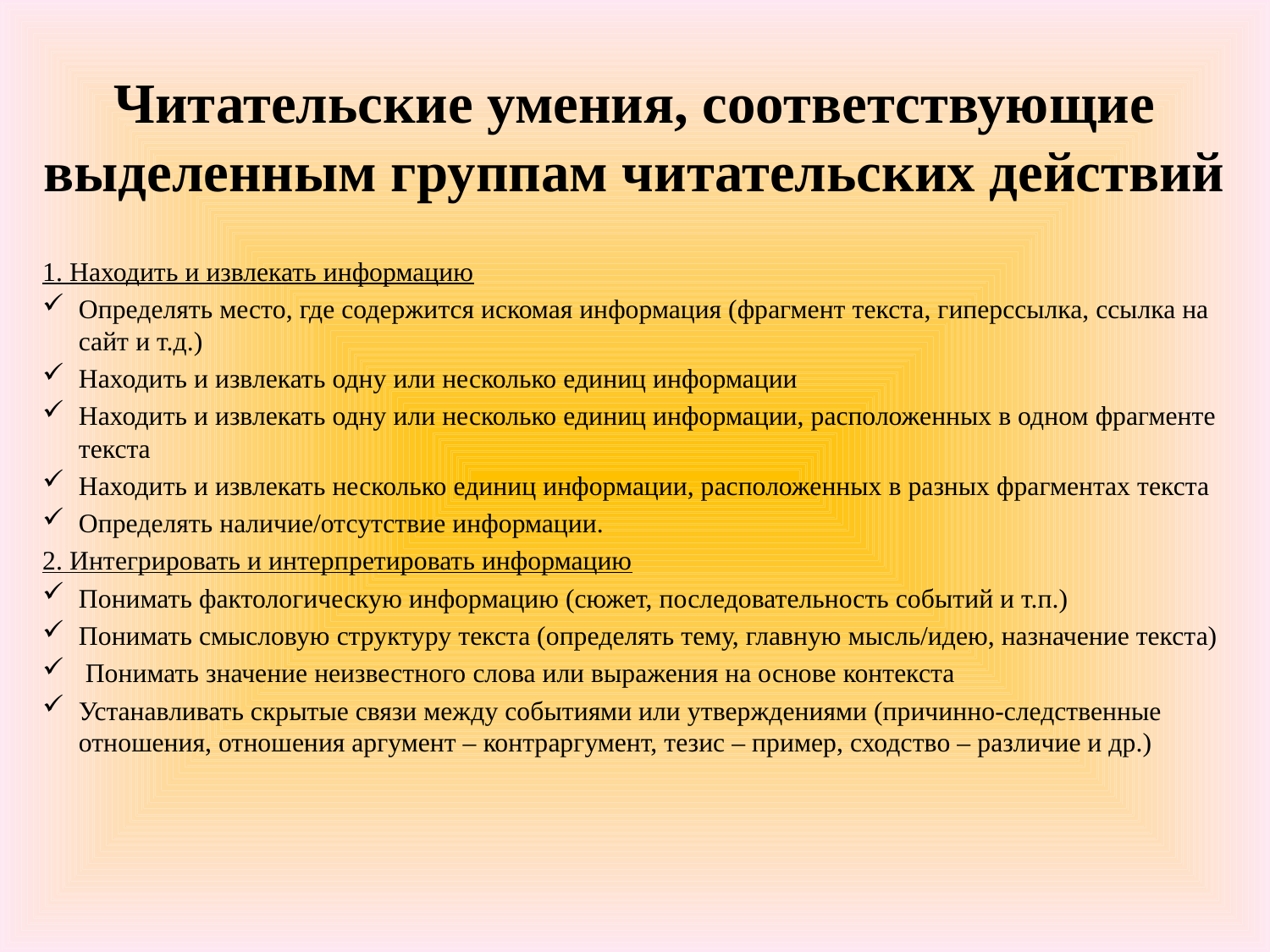

# Читательские умения, соответствующие выделенным группам читательских действий
1. Находить и извлекать информацию
Определять место, где содержится искомая информация (фрагмент текста, гиперссылка, ссылка на сайт и т.д.)
Находить и извлекать одну или несколько единиц информации
Находить и извлекать одну или несколько единиц информации, расположенных в одном фрагменте текста
Находить и извлекать несколько единиц информации, расположенных в разных фрагментах текста
Определять наличие/отсутствие информации.
2. Интегрировать и интерпретировать информацию
Понимать фактологическую информацию (сюжет, последовательность событий и т.п.)
Понимать смысловую структуру текста (определять тему, главную мысль/идею, назначение текста)
 Понимать значение неизвестного слова или выражения на основе контекста
Устанавливать скрытые связи между событиями или утверждениями (причинно-следственные отношения, отношения аргумент – контраргумент, тезис – пример, сходство – различие и др.)